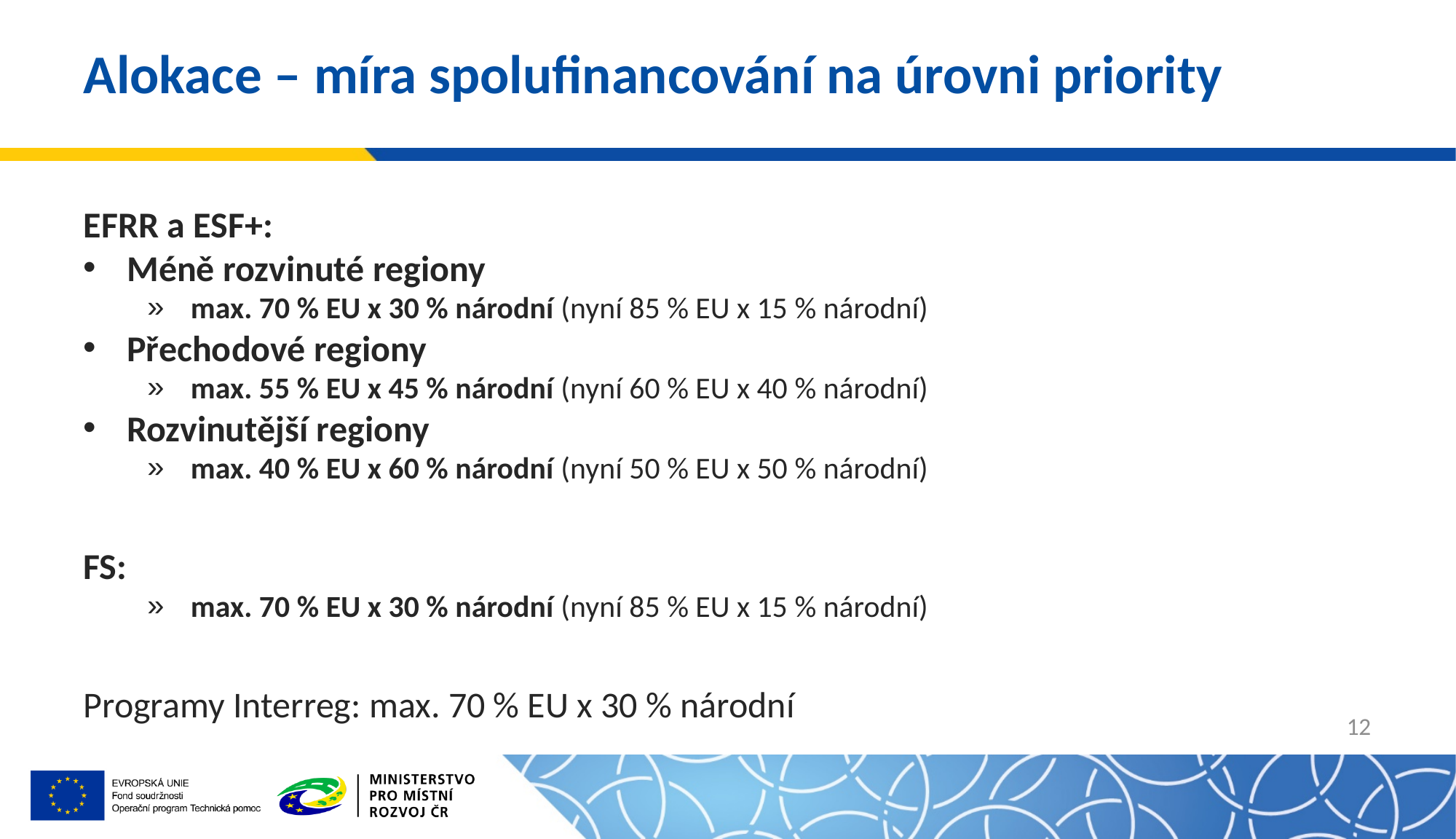

12
# Alokace – míra spolufinancování na úrovni priority
EFRR a ESF+:
Méně rozvinuté regiony
max. 70 % EU x 30 % národní (nyní 85 % EU x 15 % národní)
Přechodové regiony
max. 55 % EU x 45 % národní (nyní 60 % EU x 40 % národní)
Rozvinutější regiony
max. 40 % EU x 60 % národní (nyní 50 % EU x 50 % národní)

FS:
max. 70 % EU x 30 % národní (nyní 85 % EU x 15 % národní)

Programy Interreg: max. 70 % EU x 30 % národní